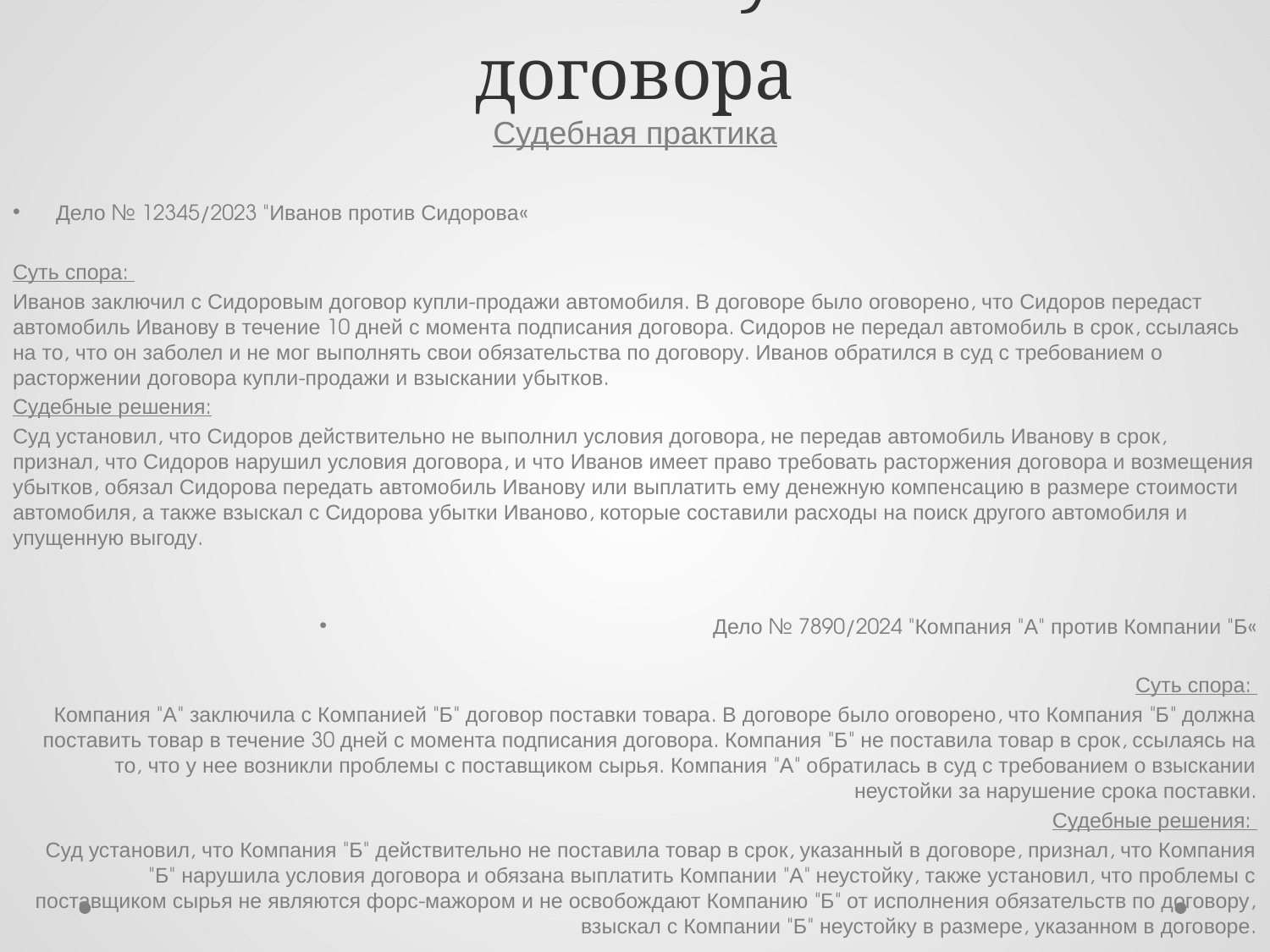

# 31. Понятие и условия договора
Судебная практика

Дело № 12345/2023 "Иванов против Сидорова«

Суть спора:
Иванов заключил с Сидоровым договор купли-продажи автомобиля. В договоре было оговорено, что Сидоров передаст автомобиль Иванову в течение 10 дней с момента подписания договора. Сидоров не передал автомобиль в срок, ссылаясь на то, что он заболел и не мог выполнять свои обязательства по договору. Иванов обратился в суд с требованием о расторжении договора купли-продажи и взыскании убытков.
Судебные решения:
Суд установил, что Сидоров действительно не выполнил условия договора, не передав автомобиль Иванову в срок, признал, что Сидоров нарушил условия договора, и что Иванов имеет право требовать расторжения договора и возмещения убытков, обязал Сидорова передать автомобиль Иванову или выплатить ему денежную компенсацию в размере стоимости автомобиля, а также взыскал с Сидорова убытки Иваново, которые составили расходы на поиск другого автомобиля и упущенную выгоду.

Дело № 7890/2024 "Компания "А" против Компании "Б«

Суть спора:
Компания "А" заключила с Компанией "Б" договор поставки товара. В договоре было оговорено, что Компания "Б" должна поставить товар в течение 30 дней с момента подписания договора. Компания "Б" не поставила товар в срок, ссылаясь на то, что у нее возникли проблемы с поставщиком сырья. Компания "А" обратилась в суд с требованием о взыскании неустойки за нарушение срока поставки.
Судебные решения:
Суд установил, что Компания "Б" действительно не поставила товар в срок, указанный в договоре, признал, что Компания "Б" нарушила условия договора и обязана выплатить Компании "А" неустойку, также установил, что проблемы с поставщиком сырья не являются форс-мажором и не освобождают Компанию "Б" от исполнения обязательств по договору, взыскал с Компании "Б" неустойку в размере, указанном в договоре.